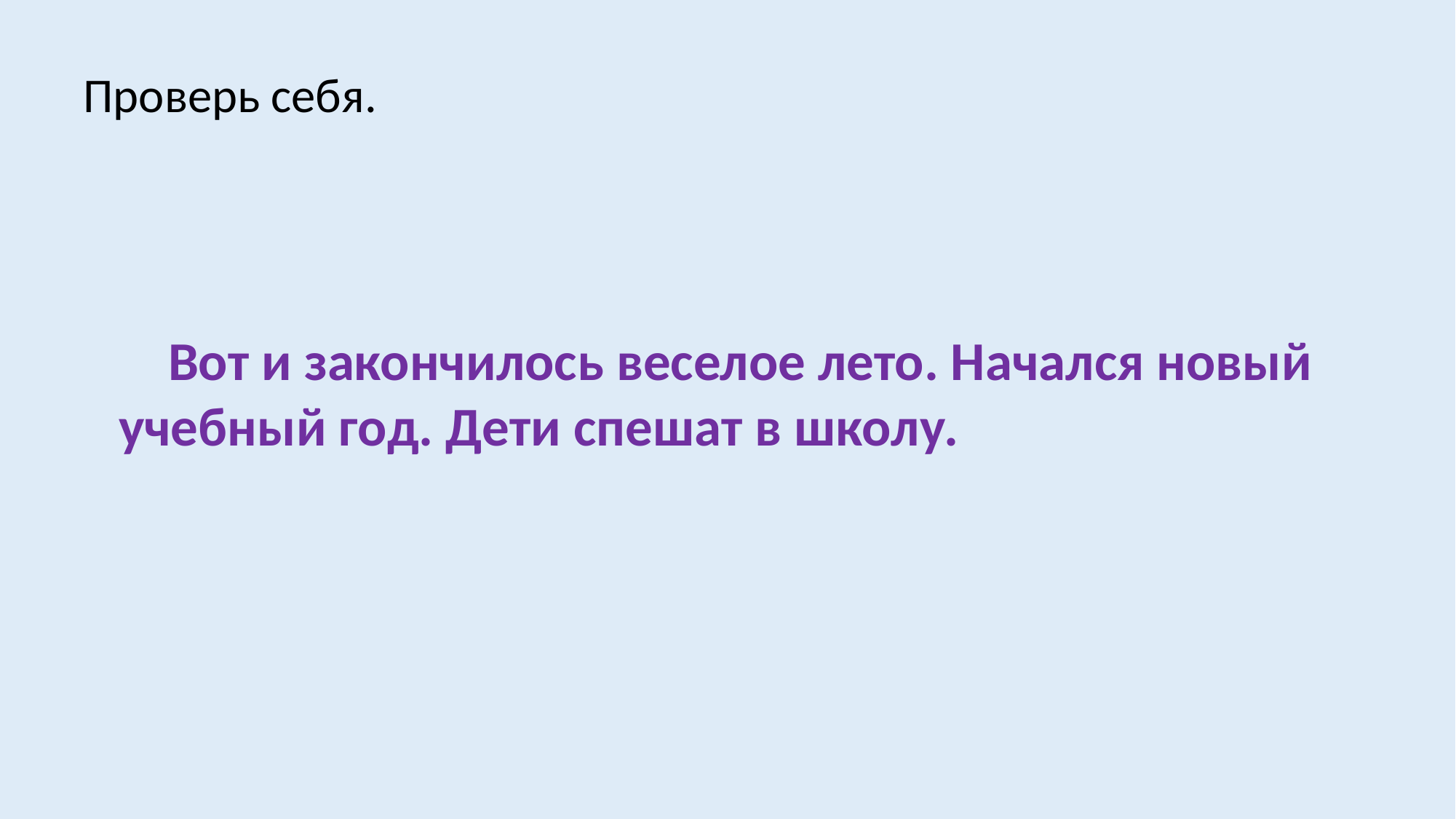

Проверь себя.
    Вот и закончилось веселое лето. Начался новый учебный год. Дети спешат в школу.